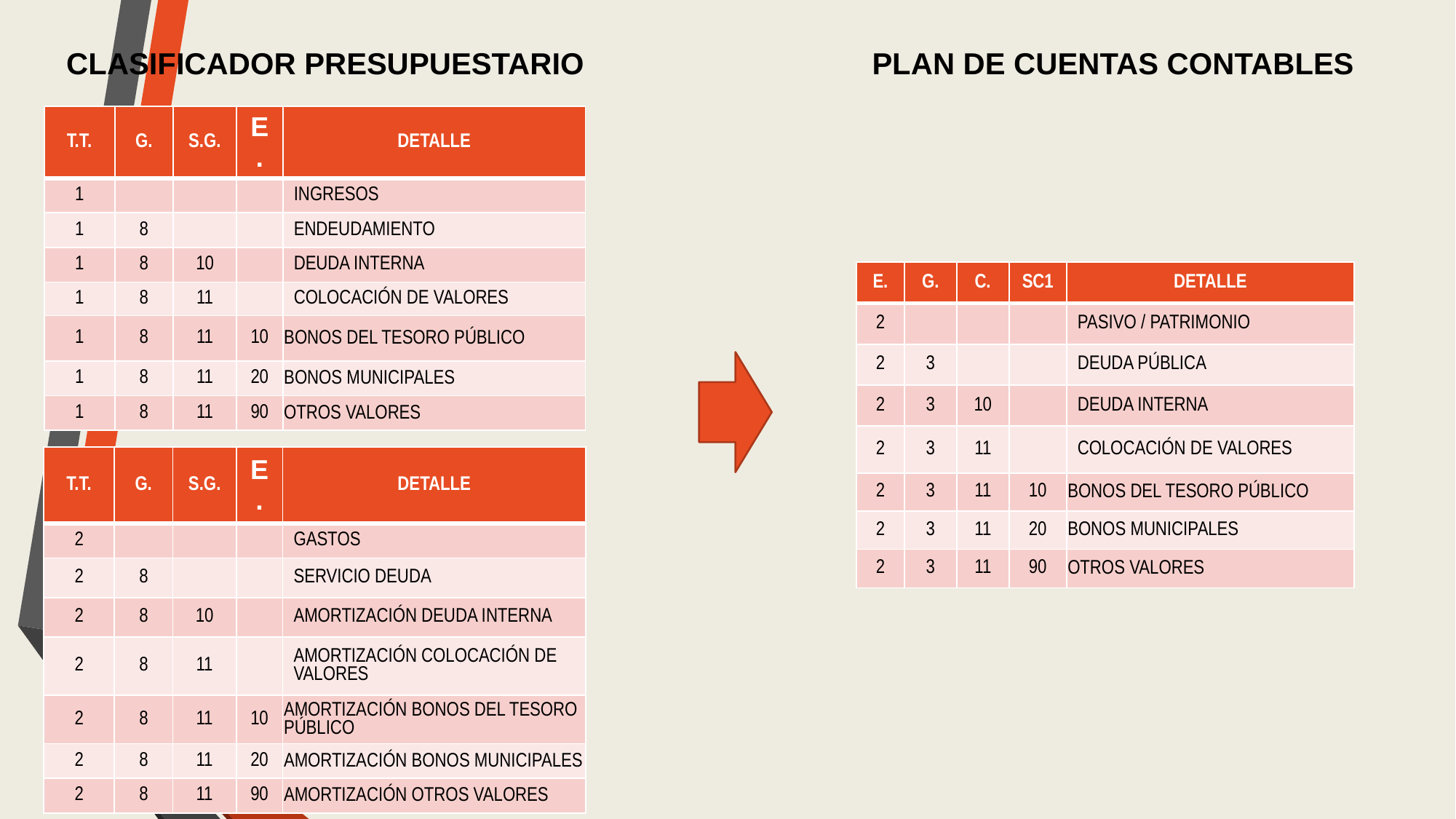

CLASIFICADOR PRESUPUESTARIO
PLAN DE CUENTAS CONTABLES
| T.T. | G. | S.G. | E. | DETALLE |
| --- | --- | --- | --- | --- |
| 1 |  |  |  | INGRESOS |
| 1 | 8 |  |  | ENDEUDAMIENTO |
| 1 | 8 | 10 |  | DEUDA INTERNA |
| 1 | 8 | 11 |  | COLOCACIÓN DE VALORES |
| 1 | 8 | 11 | 10 | BONOS DEL TESORO PÚBLICO |
| 1 | 8 | 11 | 20 | BONOS MUNICIPALES |
| 1 | 8 | 11 | 90 | OTROS VALORES |
| E. | G. | C. | SC1 | DETALLE |
| --- | --- | --- | --- | --- |
| 2 |  |  |  | PASIVO / PATRIMONIO |
| 2 | 3 |  |  | DEUDA PÚBLICA |
| 2 | 3 | 10 |  | DEUDA INTERNA |
| 2 | 3 | 11 |  | COLOCACIÓN DE VALORES |
| 2 | 3 | 11 | 10 | BONOS DEL TESORO PÚBLICO |
| 2 | 3 | 11 | 20 | BONOS MUNICIPALES |
| 2 | 3 | 11 | 90 | OTROS VALORES |

| T.T. | G. | S.G. | E. | DETALLE |
| --- | --- | --- | --- | --- |
| 2 |  |  |  | GASTOS |
| 2 | 8 |  |  | SERVICIO DEUDA |
| 2 | 8 | 10 |  | AMORTIZACIÓN DEUDA INTERNA |
| 2 | 8 | 11 |  | AMORTIZACIÓN COLOCACIÓN DE VALORES |
| 2 | 8 | 11 | 10 | AMORTIZACIÓN BONOS DEL TESORO PÚBLICO |
| 2 | 8 | 11 | 20 | AMORTIZACIÓN BONOS MUNICIPALES |
| 2 | 8 | 11 | 90 | AMORTIZACIÓN OTROS VALORES |